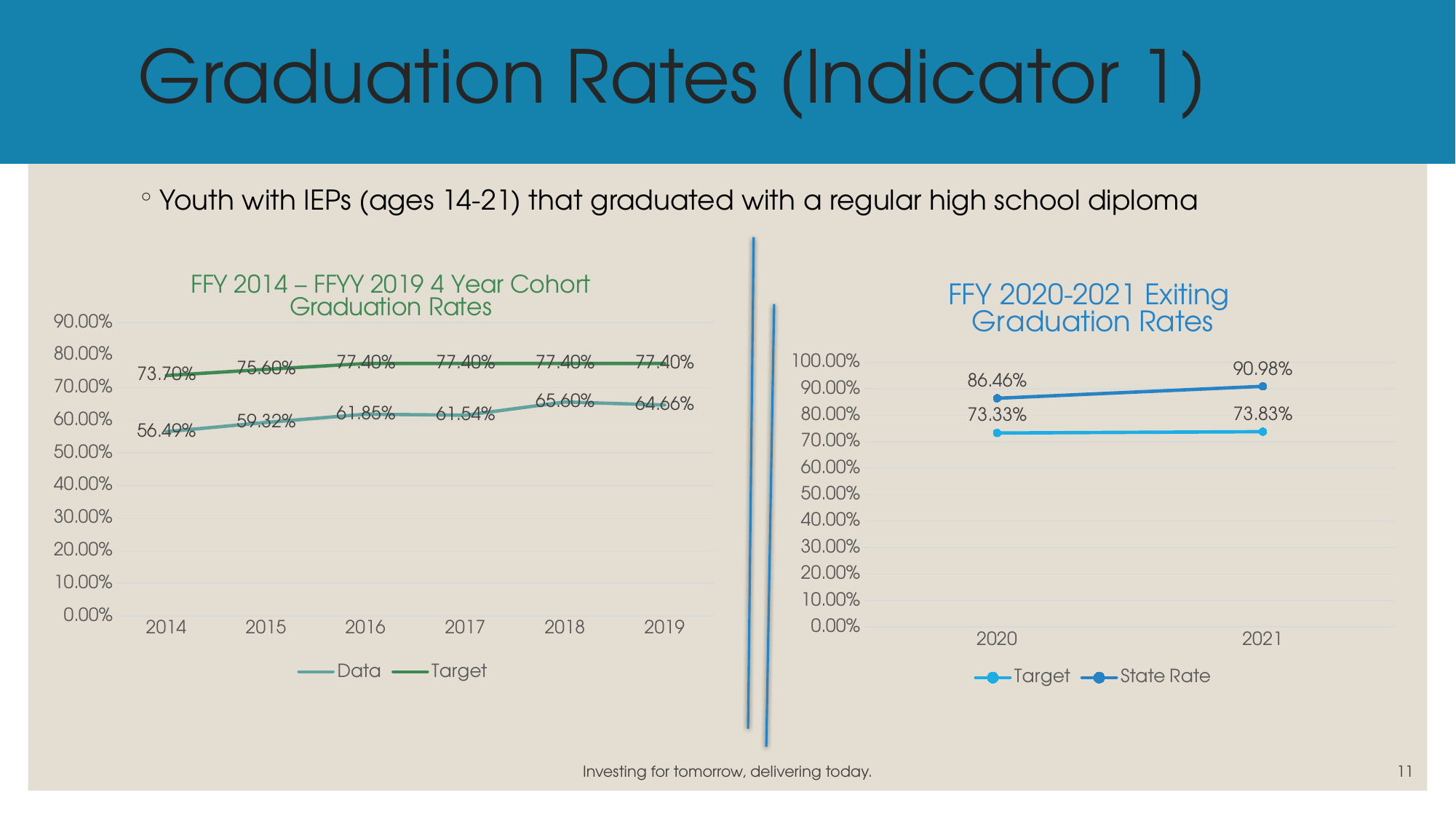

# Graduation Rates (Indicator 1)
Youth with IEPs (ages 14-21) that graduated with a regular high school diploma

### Chart: FFY 2020-2021 Exiting
Graduation Rates

| Category | Target | State Rate |
|---|---|---|
| 2020 | 0.7333 | 0.8646 |
| 2021 | 0.7383 | 0.9098 |

### Chart: FFY 2014 – FFYY 2019 4 Year Cohort Graduation Rates

| Category | Data | Target |
|---|---|---|
| 2014 | 0.5649 | 0.737 |
| 2015 | 0.5932 | 0.756 |
| 2016 | 0.6185 | 0.774 |
| 2017 | 0.6154 | 0.774 |
| 2018 | 0.656 | 0.774 |
| 2019 | 0.6466 | 0.774 |
Investing for tomorrow, delivering today.
11